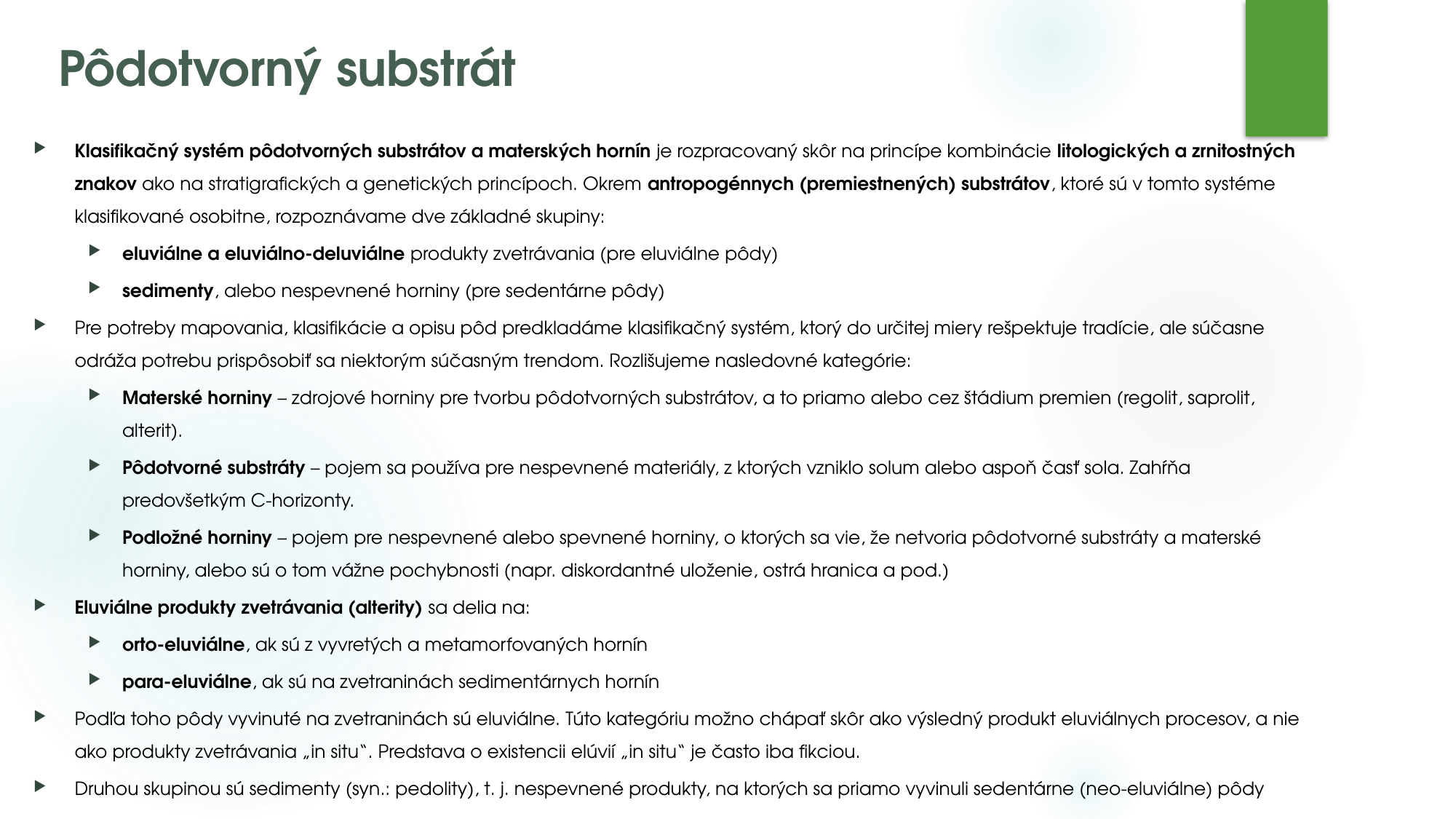

# Pôdotvorný substrát
Klasifikačný systém pôdotvorných substrátov a materských hornín je rozpracovaný skôr na princípe kombinácie litologických a zrnitostných znakov ako na stratigrafických a genetických princípoch. Okrem antropogénnych (premiestnených) substrátov, ktoré sú v tomto systéme klasifikované osobitne, rozpoznávame dve základné skupiny:
eluviálne a eluviálno-deluviálne produkty zvetrávania (pre eluviálne pôdy)
sedimenty, alebo nespevnené horniny (pre sedentárne pôdy)
Pre potreby mapovania, klasifikácie a opisu pôd predkladáme klasifikačný systém, ktorý do určitej miery rešpektuje tradície, ale súčasne odráža potrebu prispôsobiť sa niektorým súčasným trendom. Rozlišujeme nasledovné kategórie:
Materské horniny – zdrojové horniny pre tvorbu pôdotvorných substrátov, a to priamo alebo cez štádium premien (regolit, saprolit, alterit).
Pôdotvorné substráty – pojem sa používa pre nespevnené materiály, z ktorých vzniklo solum alebo aspoň časť sola. Zahŕňa predovšetkým C-horizonty.
Podložné horniny – pojem pre nespevnené alebo spevnené horniny, o ktorých sa vie, že netvoria pôdotvorné substráty a materské horniny, alebo sú o tom vážne pochybnosti (napr. diskordantné uloženie, ostrá hranica a pod.)
Eluviálne produkty zvetrávania (alterity) sa delia na:
orto-eluviálne, ak sú z vyvretých a metamorfovaných hornín
para-eluviálne, ak sú na zvetraninách sedimentárnych hornín
Podľa toho pôdy vyvinuté na zvetraninách sú eluviálne. Túto kategóriu možno chápať skôr ako výsledný produkt eluviálnych procesov, a nie ako produkty zvetrávania „in situ“. Predstava o existencii elúvií „in situ“ je často iba fikciou.
Druhou skupinou sú sedimenty (syn.: pedolity), t. j. nespevnené produkty, na ktorých sa priamo vyvinuli sedentárne (neo-eluviálne) pôdy